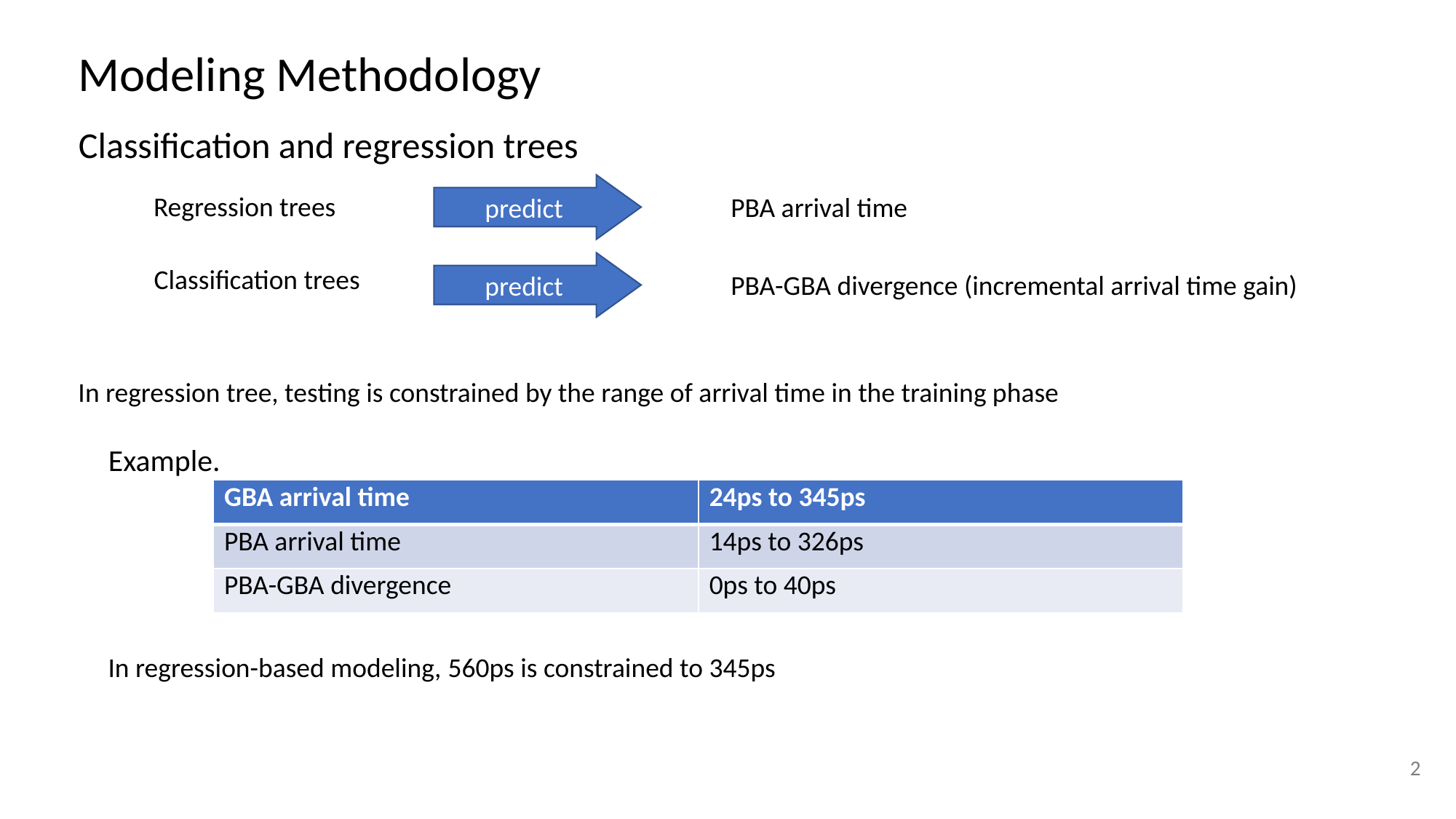

Modeling Methodology
Classification and regression trees
predict
Regression trees
PBA arrival time
predict
Classification trees
PBA-GBA divergence (incremental arrival time gain)
In regression tree, testing is constrained by the range of arrival time in the training phase
Example.
| GBA arrival time | 24ps to 345ps |
| --- | --- |
| PBA arrival time | 14ps to 326ps |
| PBA-GBA divergence | 0ps to 40ps |
In regression-based modeling, 560ps is constrained to 345ps
2